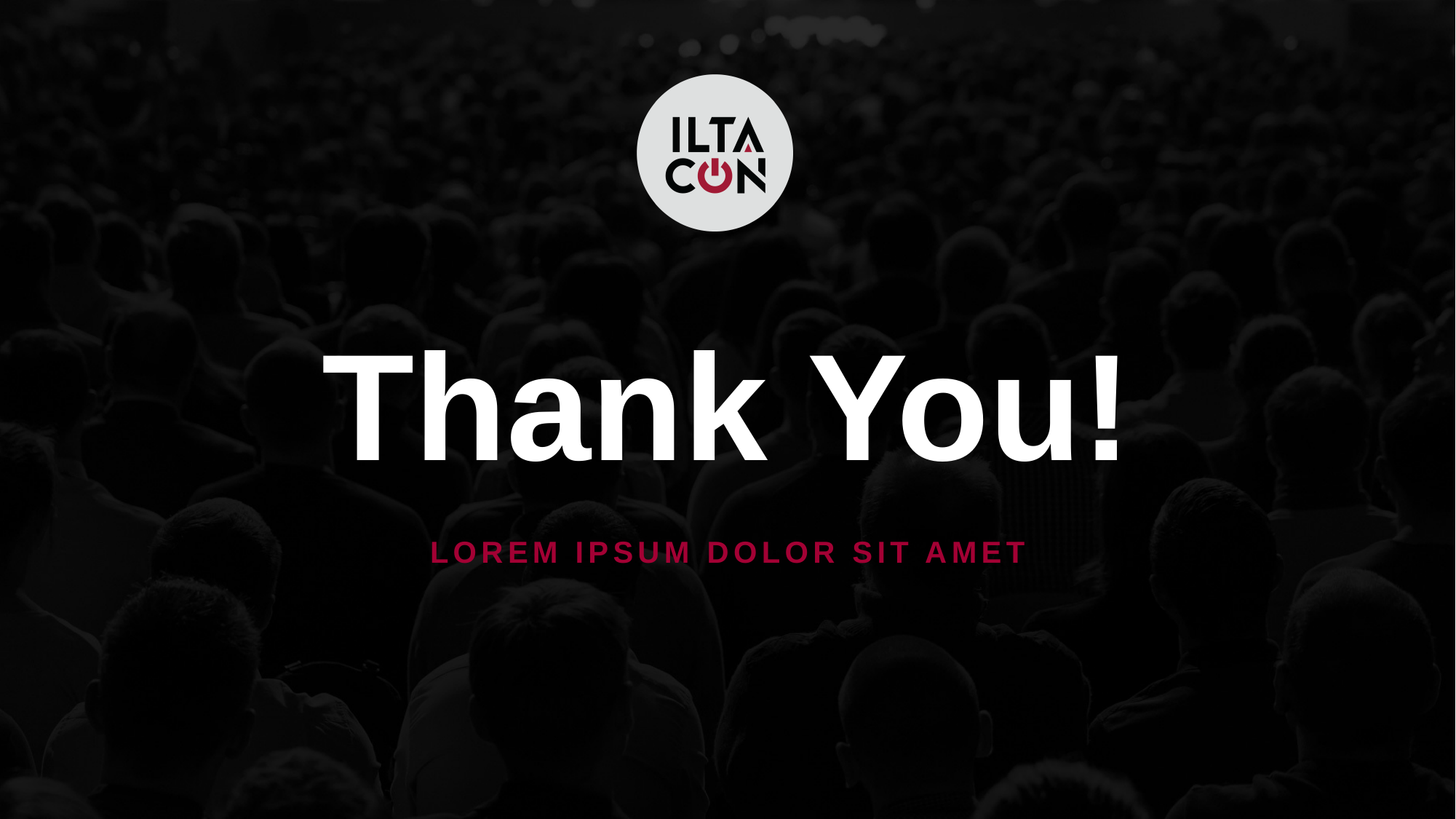

# Thank You!
LOREM IPSUM DOLOR SIT AMET